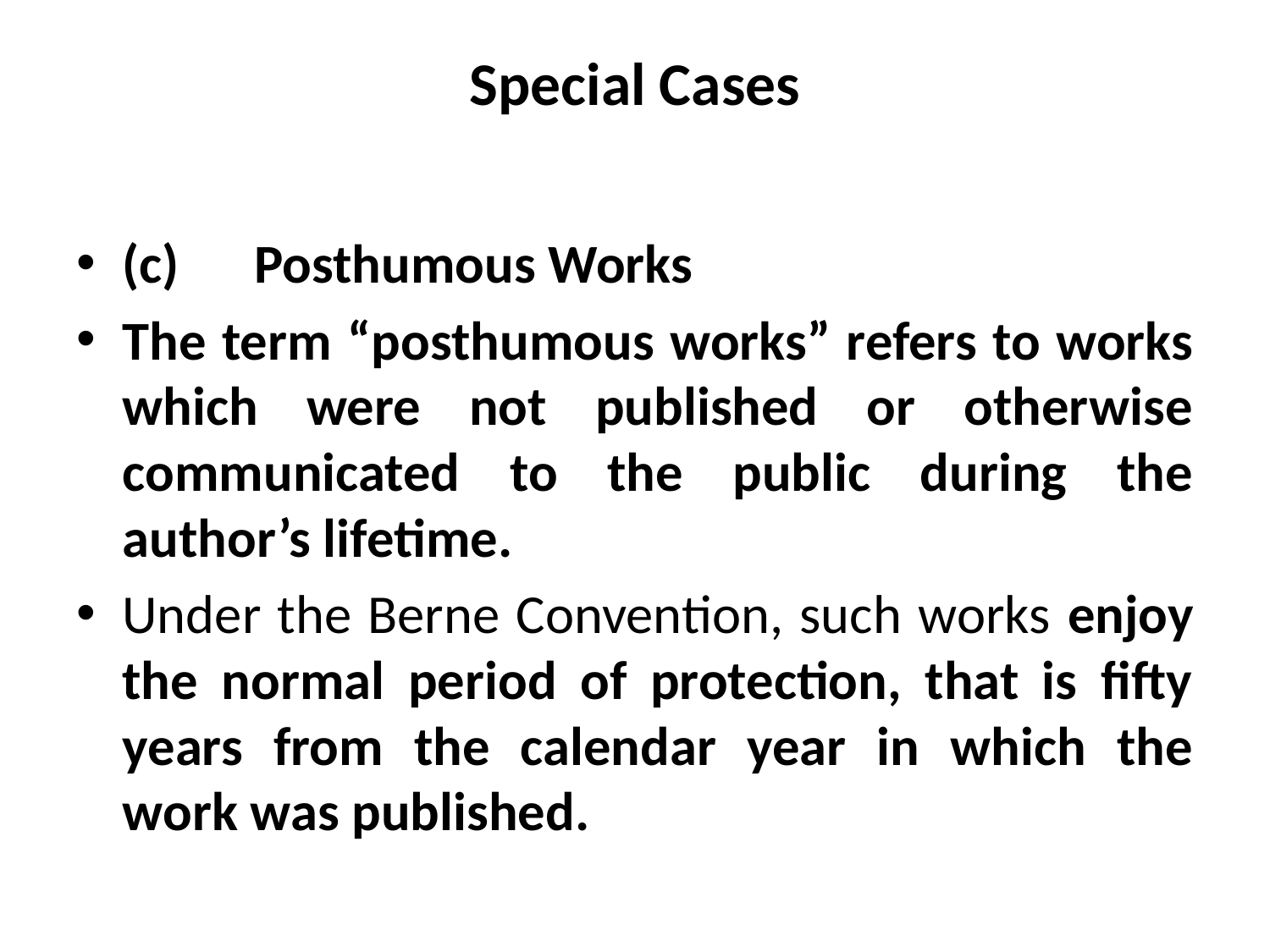

# Special Cases
(c)      Posthumous Works
The term “posthumous works” refers to works which were not published or otherwise communicated to the public during the author’s lifetime.
Under the Berne Convention, such works enjoy the normal period of protection, that is fifty years from the calendar year in which the work was published.